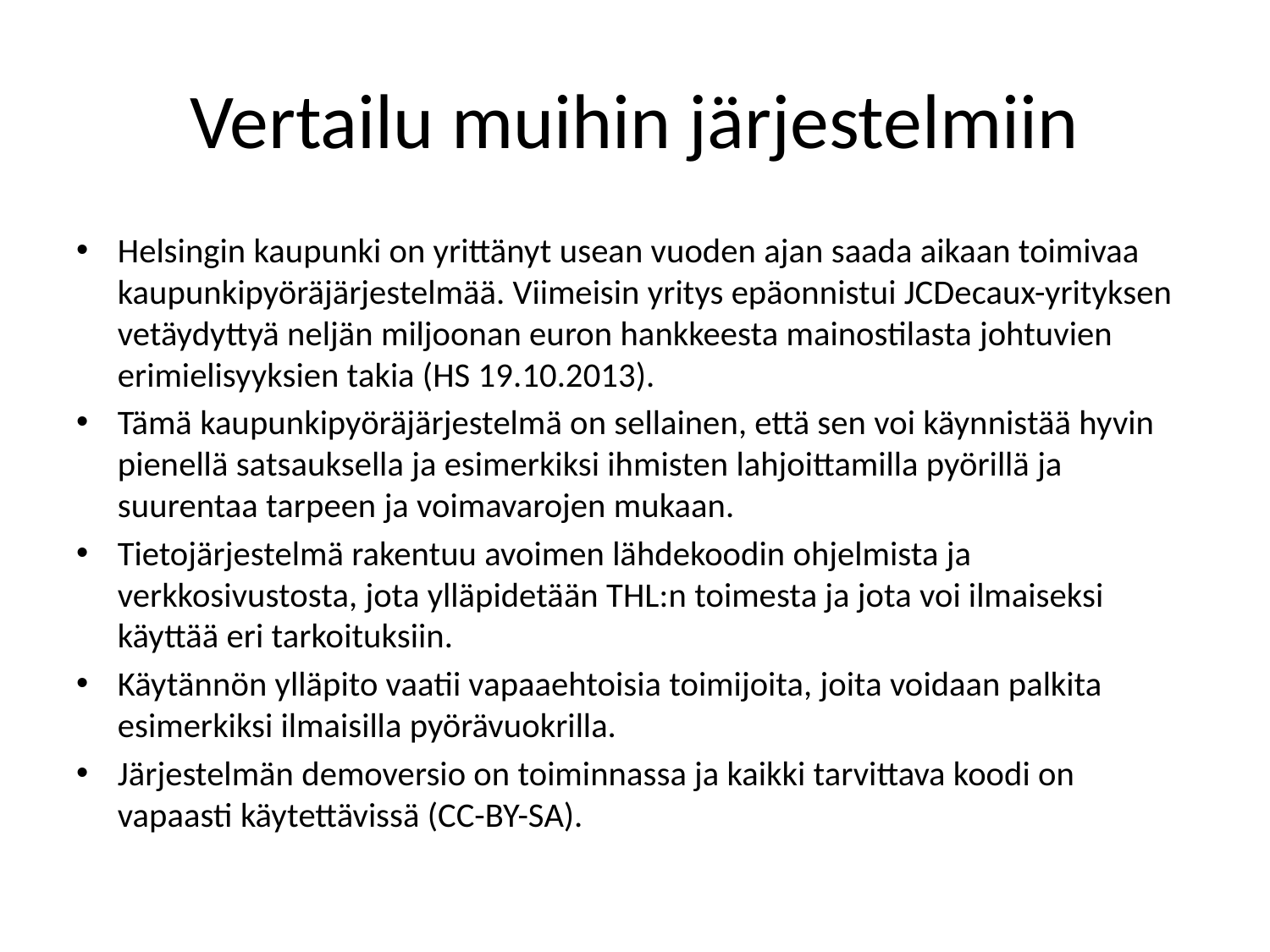

# Vertailu muihin järjestelmiin
Helsingin kaupunki on yrittänyt usean vuoden ajan saada aikaan toimivaa kaupunkipyöräjärjestelmää. Viimeisin yritys epäonnistui JCDecaux-yrityksen vetäydyttyä neljän miljoonan euron hankkeesta mainostilasta johtuvien erimielisyyksien takia (HS 19.10.2013).
Tämä kaupunkipyöräjärjestelmä on sellainen, että sen voi käynnistää hyvin pienellä satsauksella ja esimerkiksi ihmisten lahjoittamilla pyörillä ja suurentaa tarpeen ja voimavarojen mukaan.
Tietojärjestelmä rakentuu avoimen lähdekoodin ohjelmista ja verkkosivustosta, jota ylläpidetään THL:n toimesta ja jota voi ilmaiseksi käyttää eri tarkoituksiin.
Käytännön ylläpito vaatii vapaaehtoisia toimijoita, joita voidaan palkita esimerkiksi ilmaisilla pyörävuokrilla.
Järjestelmän demoversio on toiminnassa ja kaikki tarvittava koodi on vapaasti käytettävissä (CC-BY-SA).